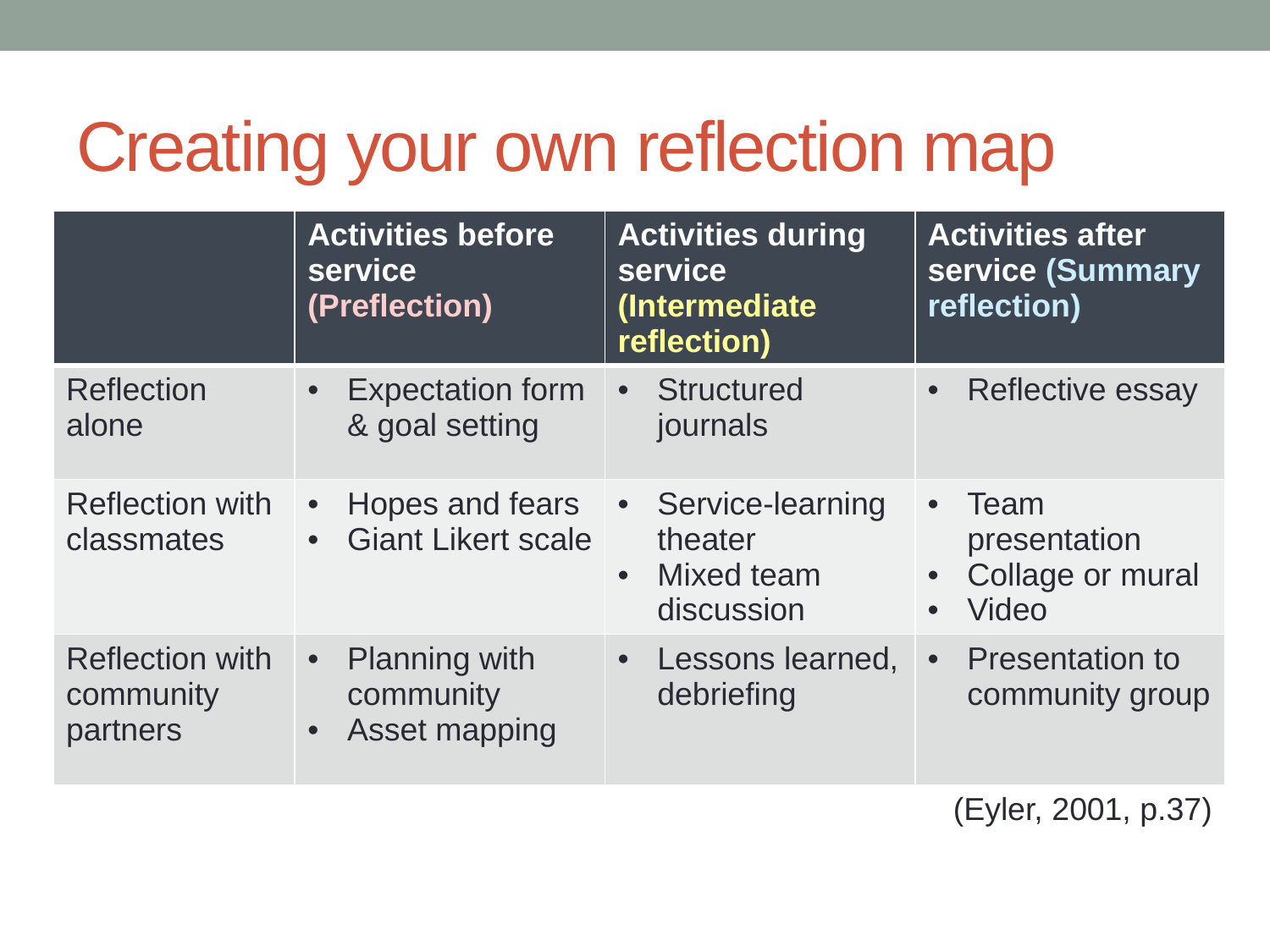

# Creating your own reflection map
|  | Activities before service (Preflection) | Activities during service (Intermediate reflection) | Activities after service (Summary reflection) |
| --- | --- | --- | --- |
| Reflection alone | Expectation form & goal setting | Structured journals | Reflective essay |
| Reflection with classmates | Hopes and fears Giant Likert scale | Service-learning theater Mixed team discussion | Team presentation Collage or mural Video |
| Reflection with community partners | Planning with community Asset mapping | Lessons learned, debriefing | Presentation to community group |
| (Eyler, 2001, p.37) |  |  |  |